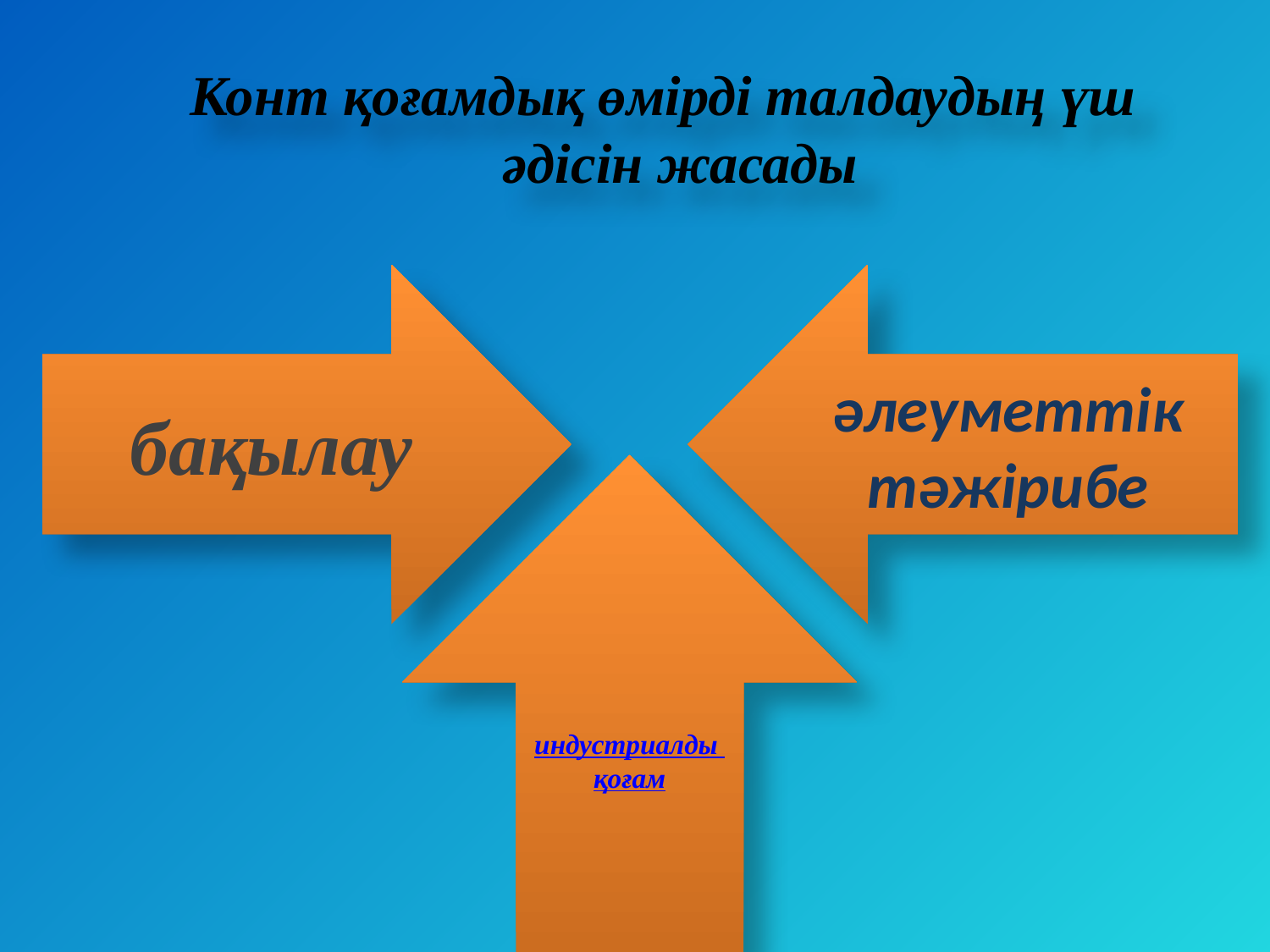

Конт қоғамдық өмірді талдаудың үш әдісін жасады
 бақылау
әлеуметтік тәжірибе
индустриалды қоғам